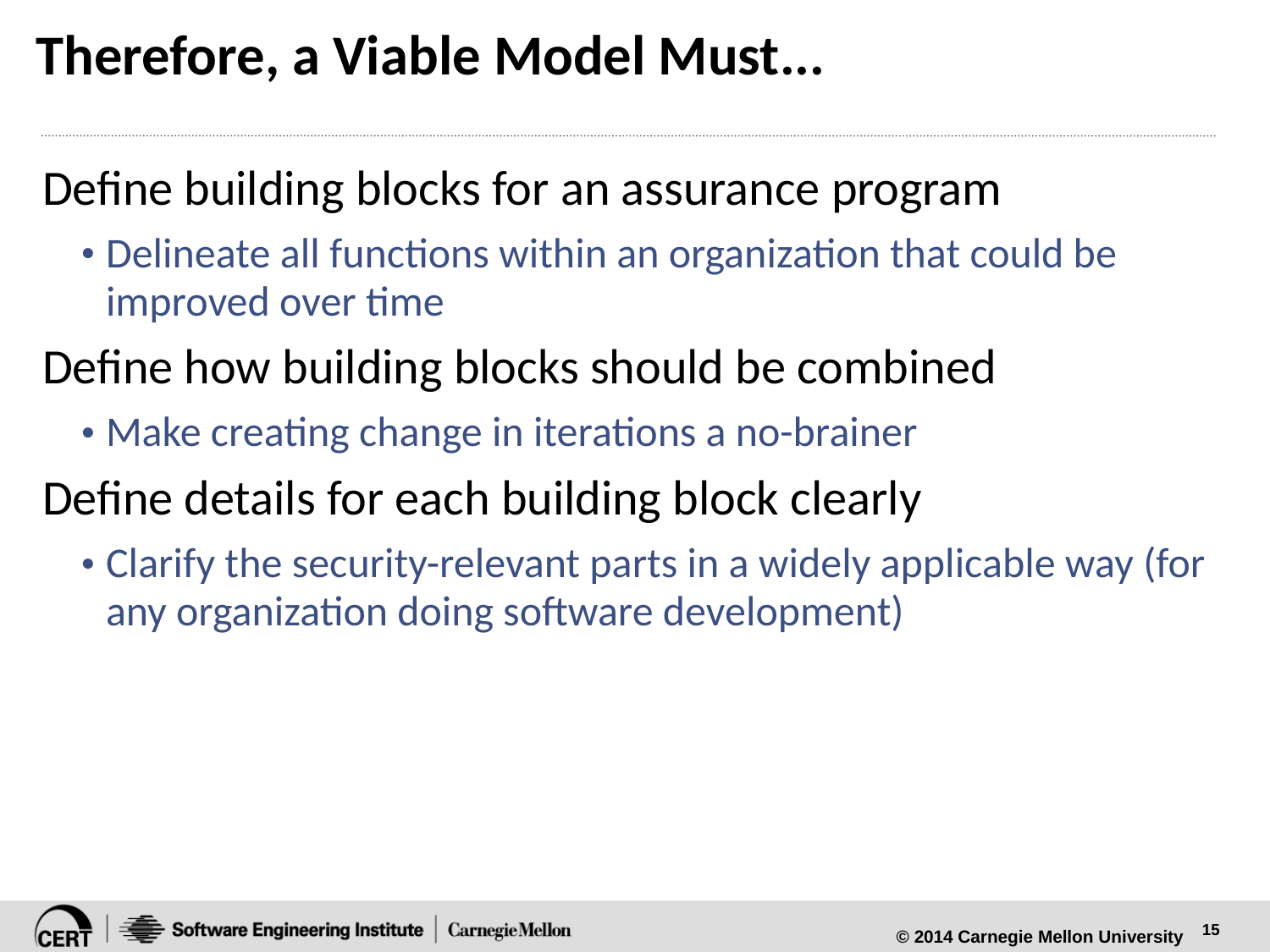

# Therefore, a Viable Model Must...
Define building blocks for an assurance program
Delineate all functions within an organization that could be improved over time
Define how building blocks should be combined
Make creating change in iterations a no-brainer
Define details for each building block clearly
Clarify the security-relevant parts in a widely applicable way (for any organization doing software development)